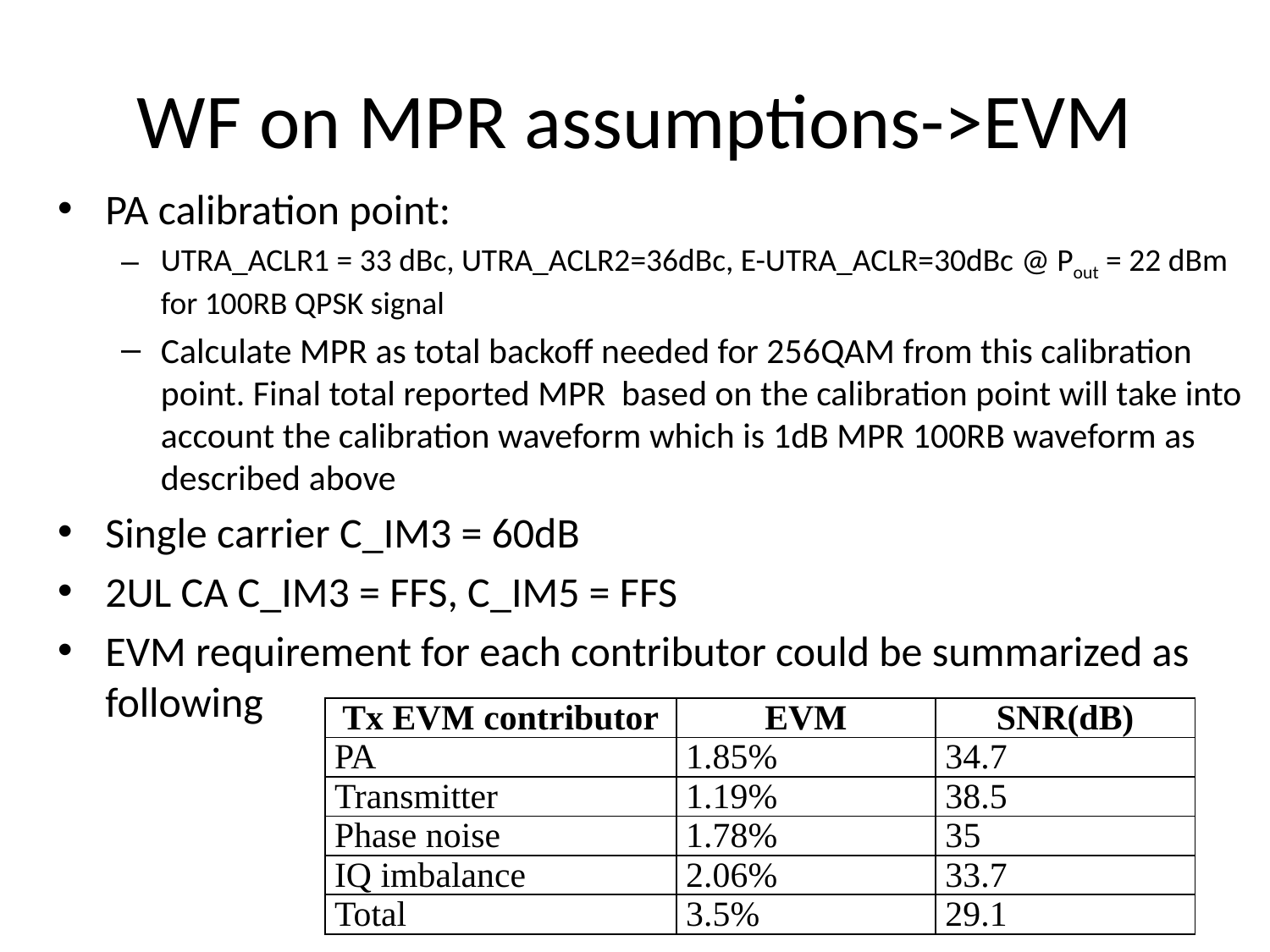

# WF on MPR assumptions->EVM
PA calibration point:
UTRA_ACLR1 = 33 dBc, UTRA_ACLR2=36dBc, E-UTRA_ACLR=30dBc @ Pout = 22 dBm for 100RB QPSK signal
Calculate MPR as total backoff needed for 256QAM from this calibration point. Final total reported MPR  based on the calibration point will take into account the calibration waveform which is 1dB MPR 100RB waveform as described above
Single carrier C_IM3 = 60dB
2UL CA C_IM3 = FFS, C_IM5 = FFS
EVM requirement for each contributor could be summarized as following
| Tx EVM contributor | EVM | SNR(dB) |
| --- | --- | --- |
| PA | 1.85% | 34.7 |
| Transmitter | 1.19% | 38.5 |
| Phase noise | 1.78% | 35 |
| IQ imbalance | 2.06% | 33.7 |
| Total | 3.5% | 29.1 |